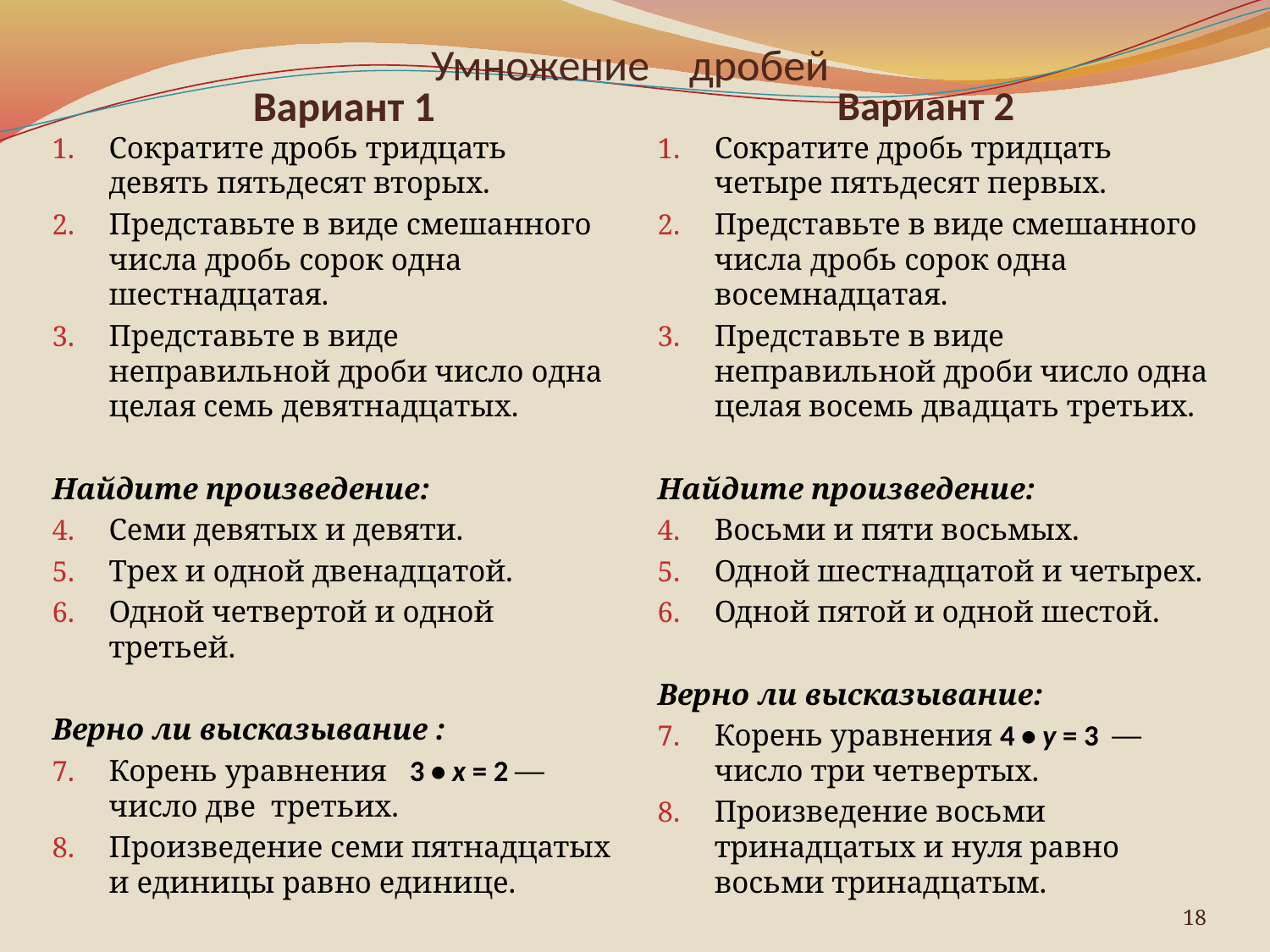

# Умножение    дробей
Вариант 1
Вариант 2
Сократите дробь тридцать девять пятьдесят вторых.
Представьте в виде смешанного числа дробь сорок одна шестнадцатая.
Представьте в виде неправильной дроби число одна целая семь девятнадцатых.

Найдите произведение:
Семи девятых и девяти.
Трех и одной двенадцатой.
Одной четвертой и одной третьей.

Верно ли высказывание :
Корень уравнения   3 • х = 2 — число две  третьих.
Произведение семи пятнадцатых и единицы равно единице.
Сократите дробь тридцать четыре пятьдесят первых.
Представьте в виде смешанного числа дробь сорок одна восемнадцатая.
Представьте в виде неправильной дроби число одна целая восемь двадцать третьих.

Найдите произведение:
Восьми и пяти восьмых.
Одной шестнадцатой и четырех.
Одной пятой и одной шестой.

Верно ли высказывание:
Корень уравнения 4 • у = 3  — число три четвертых.
Произведение восьми тринадцатых и нуля равно восьми тринадцатым.

18